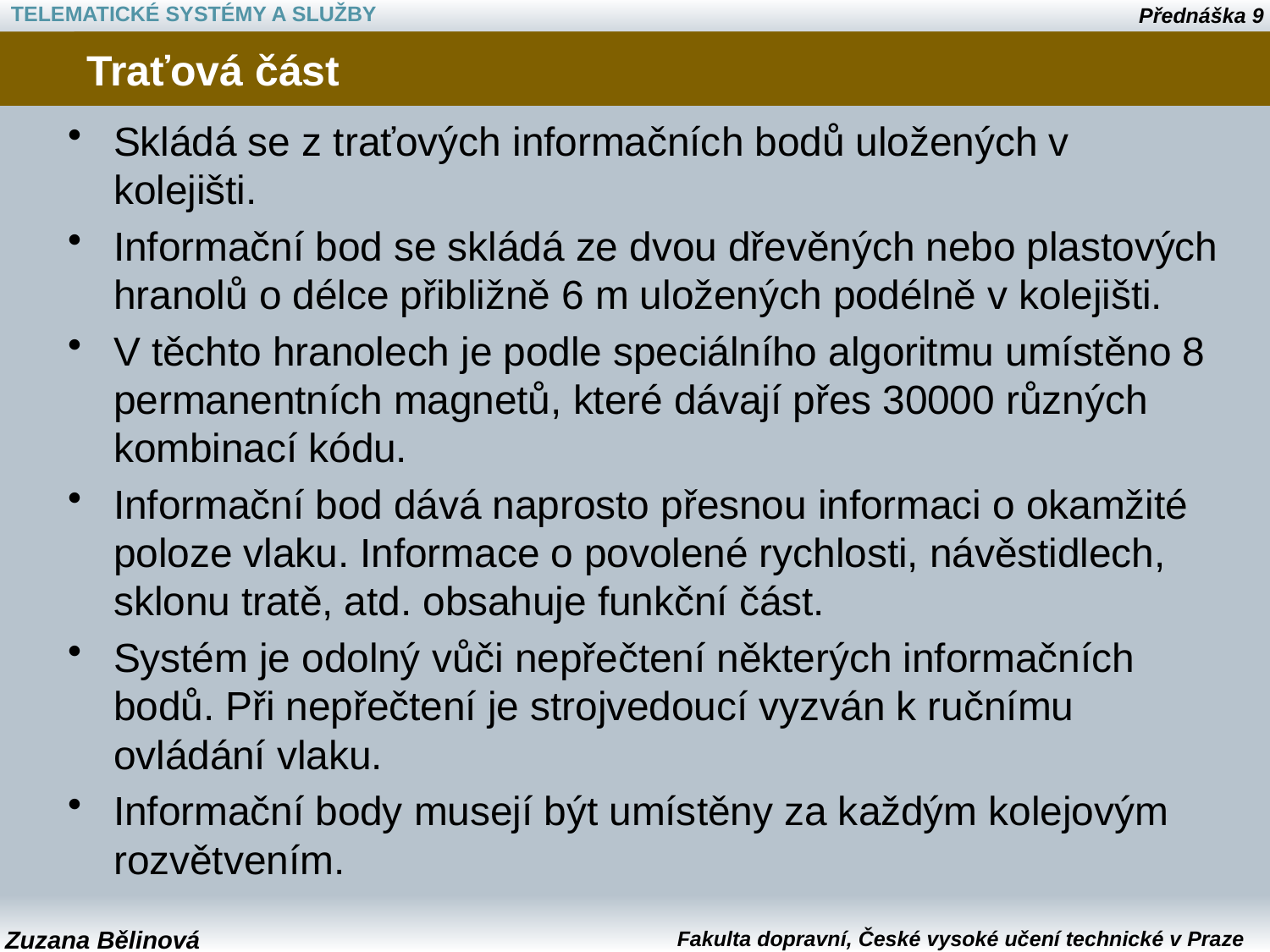

# Traťová část
Skládá se z traťových informačních bodů uložených v kolejišti.
Informační bod se skládá ze dvou dřevěných nebo plastových hranolů o délce přibližně 6 m uložených podélně v kolejišti.
V těchto hranolech je podle speciálního algoritmu umístěno 8 permanentních magnetů, které dávají přes 30000 různých kombinací kódu.
Informační bod dává naprosto přesnou informaci o okamžité poloze vlaku. Informace o povolené rychlosti, návěstidlech, sklonu tratě, atd. obsahuje funkční část.
Systém je odolný vůči nepřečtení některých informačních bodů. Při nepřečtení je strojvedoucí vyzván k ručnímu ovládání vlaku.
Informační body musejí být umístěny za každým kolejovým rozvětvením.